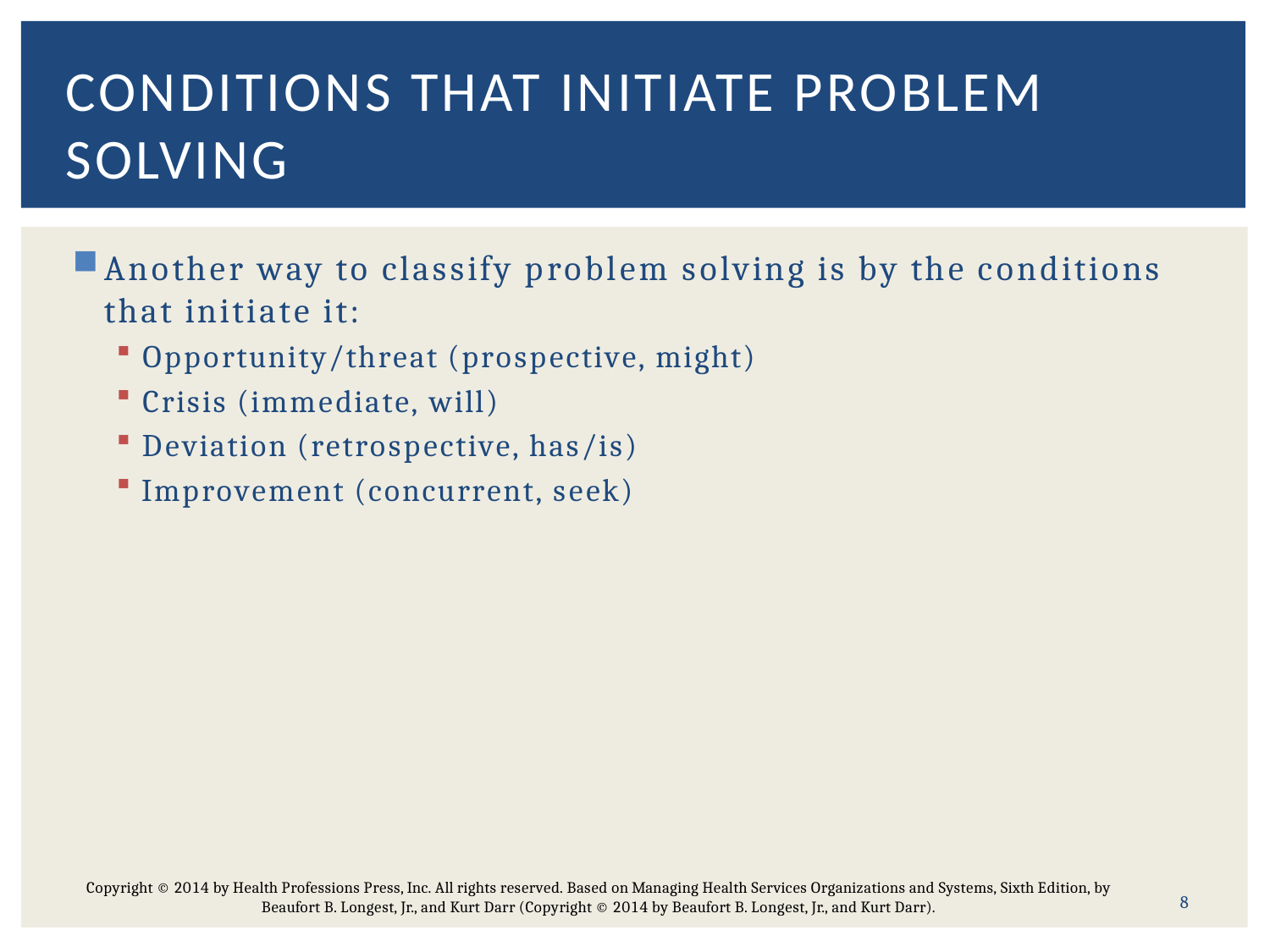

# Conditions that Initiate Problem solving
Another way to classify problem solving is by the conditions that initiate it:
Opportunity/threat (prospective, might)
Crisis (immediate, will)
Deviation (retrospective, has/is)
Improvement (concurrent, seek)
8